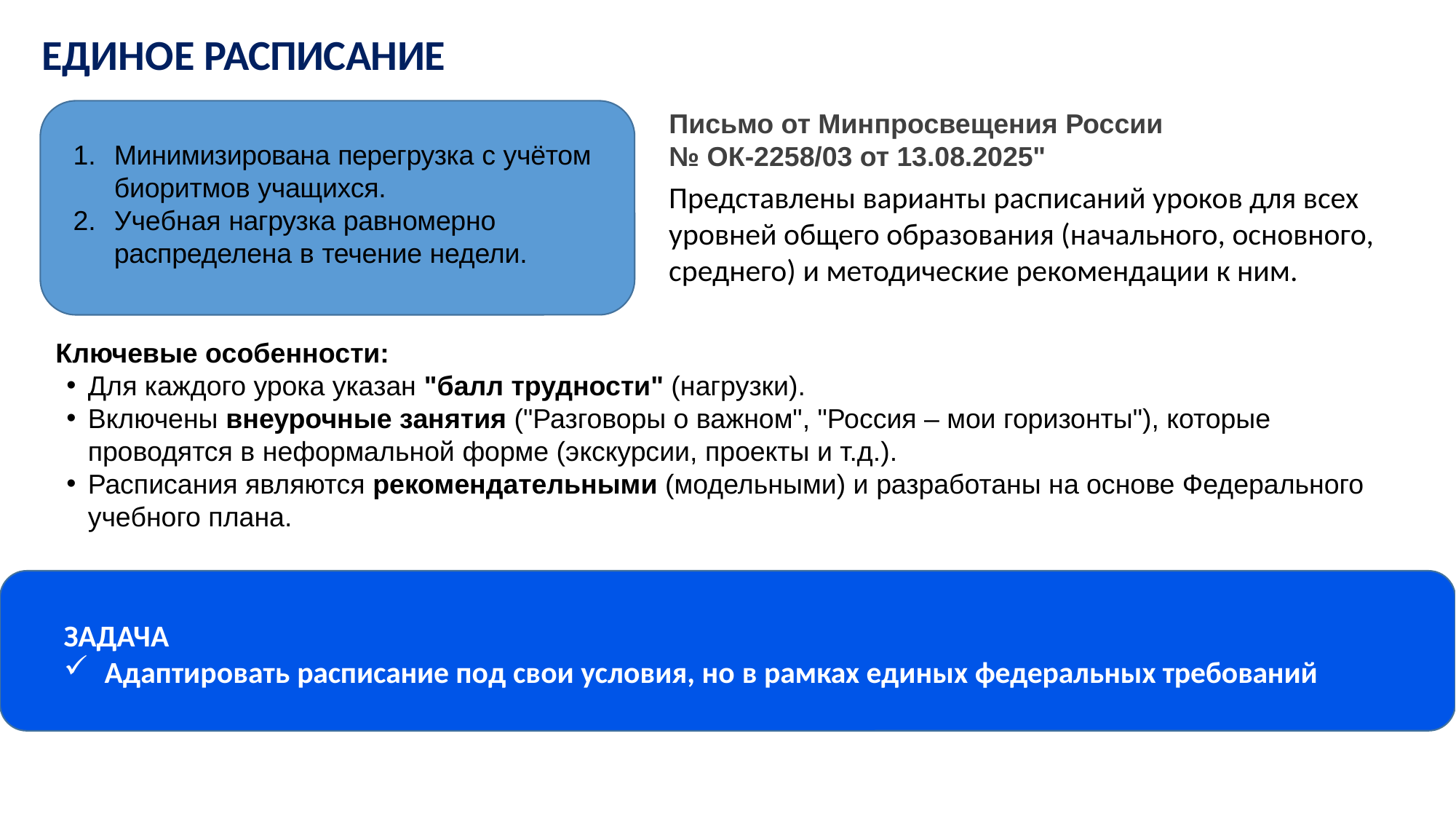

ЕДИНОЕ РАСПИСАНИЕ

Письмо от Минпросвещения России
№ ОК-2258/03 от 13.08.2025"
Минимизирована перегрузка с учётом биоритмов учащихся.
Учебная нагрузка равномерно распределена в течение недели.
Представлены варианты расписаний уроков для всех уровней общего образования (начального, основного, среднего) и методические рекомендации к ним.

Ключевые особенности:
Для каждого урока указан "балл трудности" (нагрузки).
Включены внеурочные занятия ("Разговоры о важном", "Россия – мои горизонты"), которые проводятся в неформальной форме (экскурсии, проекты и т.д.).
Расписания являются рекомендательными (модельными) и разработаны на основе Федерального учебного плана.

ЗАДАЧА
Адаптировать расписание под свои условия, но в рамках единых федеральных требований